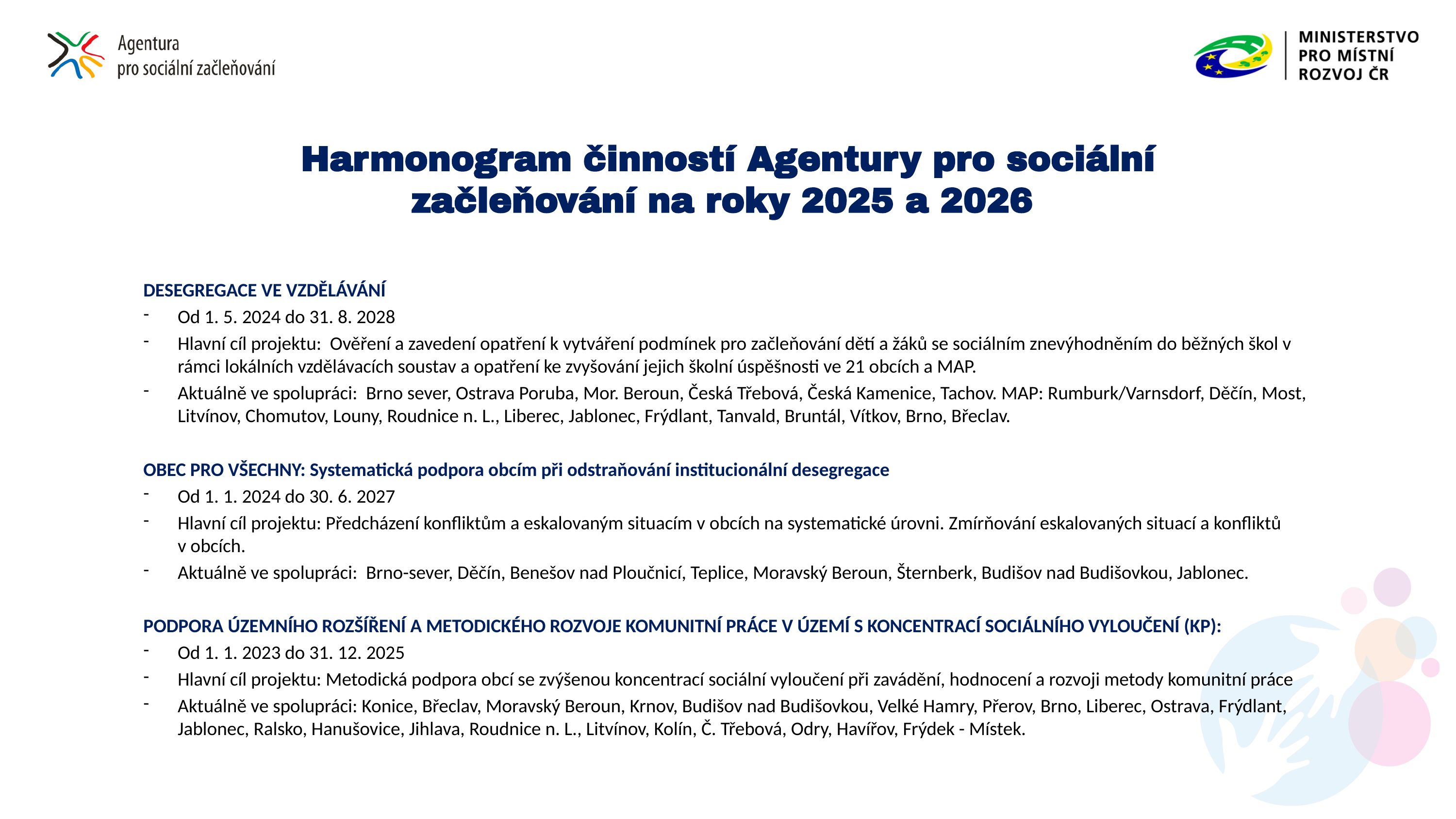

# Harmonogram činností Agentury pro sociální začleňování na roky 2025 a 2026
DESEGREGACE VE VZDĚLÁVÁNÍ
Od 1. 5. 2024 do 31. 8. 2028
Hlavní cíl projektu:  Ověření a zavedení opatření k vytváření podmínek pro začleňování dětí a žáků se sociálním znevýhodněním do běžných škol v rámci lokálních vzdělávacích soustav a opatření ke zvyšování jejich školní úspěšnosti ve 21 obcích a MAP.
Aktuálně ve spolupráci:  Brno sever, Ostrava Poruba, Mor. Beroun, Česká Třebová, Česká Kamenice, Tachov. MAP: Rumburk/Varnsdorf, Děčín, Most, Litvínov, Chomutov, Louny, Roudnice n. L., Liberec, Jablonec, Frýdlant, Tanvald, Bruntál, Vítkov, Brno, Břeclav.

OBEC PRO VŠECHNY: Systematická podpora obcím při odstraňování institucionální desegregace
Od 1. 1. 2024 do 30. 6. 2027
Hlavní cíl projektu: Předcházení konfliktům a eskalovaným situacím v obcích na systematické úrovni. Zmírňování eskalovaných situací a konfliktů v obcích.
Aktuálně ve spolupráci:  Brno-sever, Děčín, Benešov nad Ploučnicí, Teplice, Moravský Beroun, Šternberk, Budišov nad Budišovkou, Jablonec.

PODPORA ÚZEMNÍHO ROZŠÍŘENÍ A METODICKÉHO ROZVOJE KOMUNITNÍ PRÁCE V ÚZEMÍ S KONCENTRACÍ SOCIÁLNÍHO VYLOUČENÍ (KP):
Od 1. 1. 2023 do 31. 12. 2025
Hlavní cíl projektu: Metodická podpora obcí se zvýšenou koncentrací sociální vyloučení při zavádění, hodnocení a rozvoji metody komunitní práce
Aktuálně ve spolupráci: Konice, Břeclav, Moravský Beroun, Krnov, Budišov nad Budišovkou, Velké Hamry, Přerov, Brno, Liberec, Ostrava, Frýdlant, Jablonec, Ralsko, Hanušovice, Jihlava, Roudnice n. L., Litvínov, Kolín, Č. Třebová, Odry, Havířov, Frýdek - Místek.